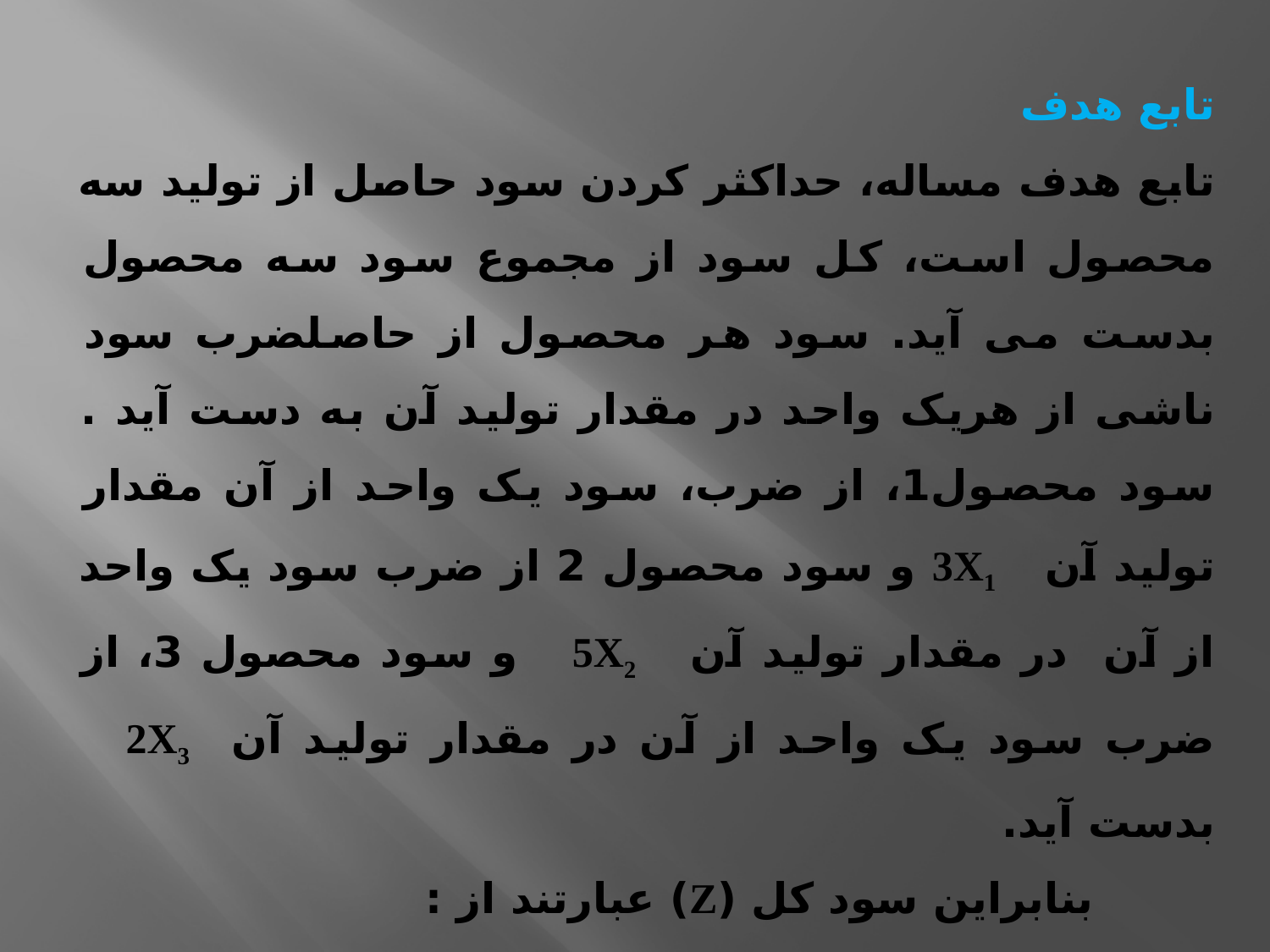

تابع هدف
تابع هدف مساله، حداکثر کردن سود حاصل از تولید سه محصول است، کل سود از مجموع سود سه محصول بدست می آید. سود هر محصول از حاصلضرب سود ناشی از هریک واحد در مقدار تولید آن به دست آید . سود محصول1، از ضرب، سود یک واحد از آن مقدار تولید آن   3X1 و سود محصول 2 از ضرب سود یک واحد از آن  در مقدار تولید آن   5X2   و سود محصول 3، از ضرب سود یک واحد از آن در مقدار تولید آن  2X3   بدست آید.
بنابراین سود کل (Z) عبارتند از :						Max Z= 3X1 + 5X2 + 2X3